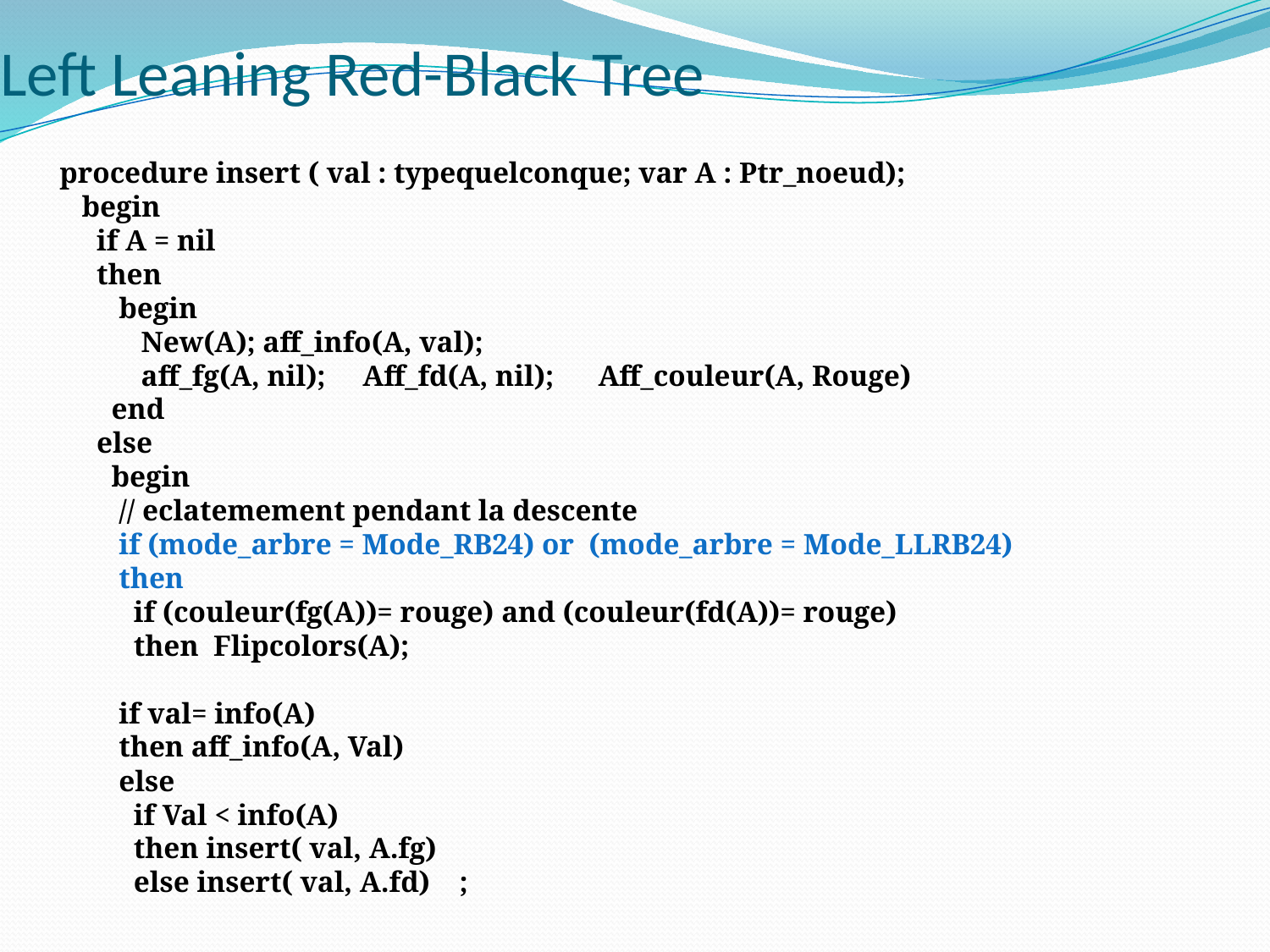

# Left Leaning Red-Black Tree
 procedure insert ( val : typequelconque; var A : Ptr_noeud);
    begin
      if A = nil
      then
         begin
            New(A); aff_info(A, val);
            aff_fg(A, nil);     Aff_fd(A, nil);      Aff_couleur(A, Rouge)
        end
      else
        begin
         // eclatemement pendant la descente
         if (mode_arbre = Mode_RB24) or  (mode_arbre = Mode_LLRB24)
         then
           if (couleur(fg(A))= rouge) and (couleur(fd(A))= rouge)
           then  Flipcolors(A);

         if val= info(A)
         then aff_info(A, Val)
         else
           if Val < info(A)
           then insert( val, A.fg)
           else insert( val, A.fd)    ;